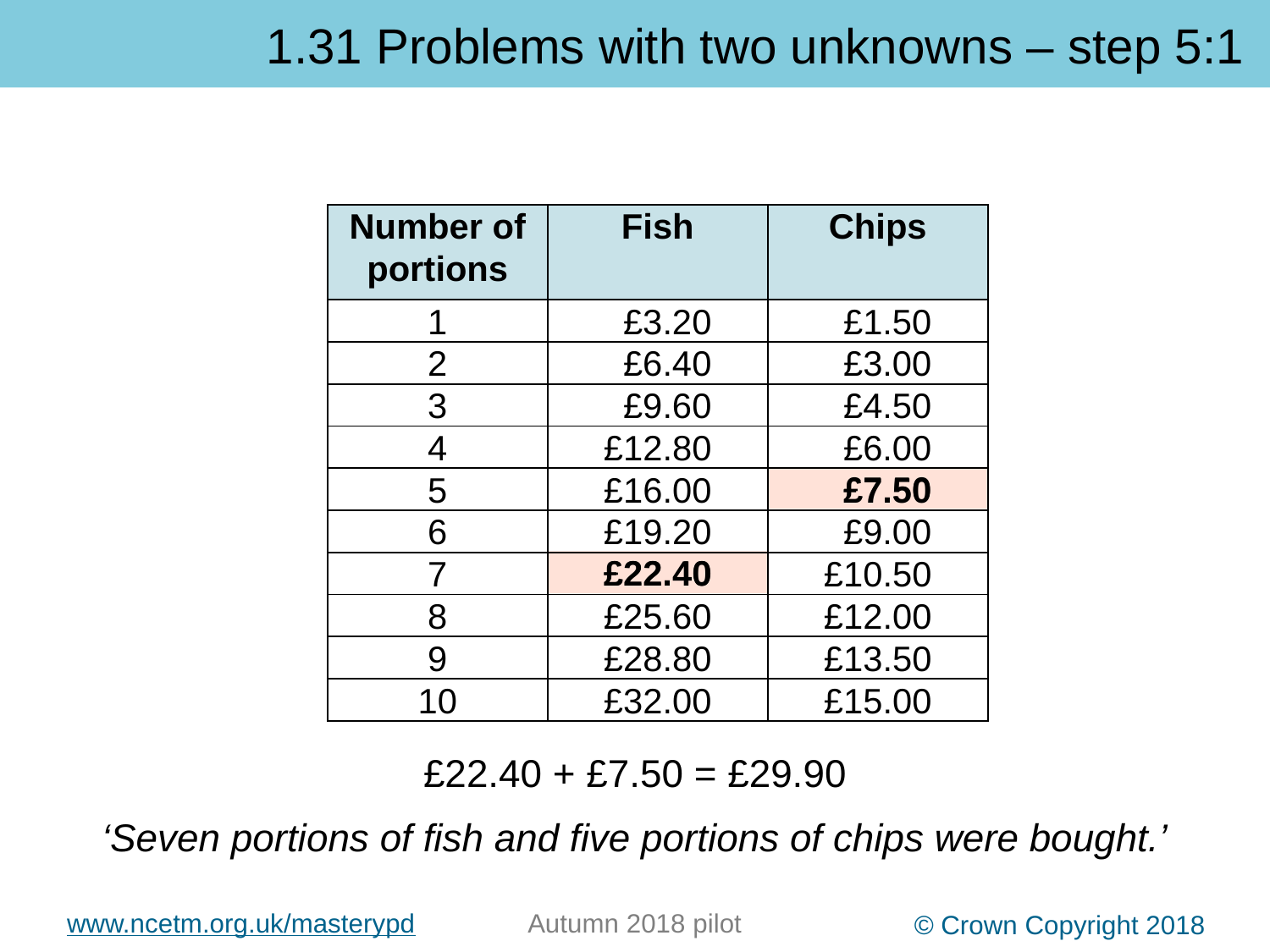

1.31 Problems with two unknowns – step 5:1
| Number of portions | Fish | Chips |
| --- | --- | --- |
| 1 | £3.20 | £1.50 |
| 2 | £6.40 | £3.00 |
| 3 | £9.60 | £4.50 |
| 4 | £12.80 | £6.00 |
| 5 | £16.00 |  |
| 6 | £19.20 | £9.00 |
| 7 |  | £10.50 |
| 8 | £25.60 | £12.00 |
| 9 | £28.80 | £13.50 |
| 10 | £32.00 | £15.00 |
£7.50
£7.50

£22.40
£22.40

£22.40 + £7.50 = £29.90
‘Seven portions of fish and five portions of chips were bought.’